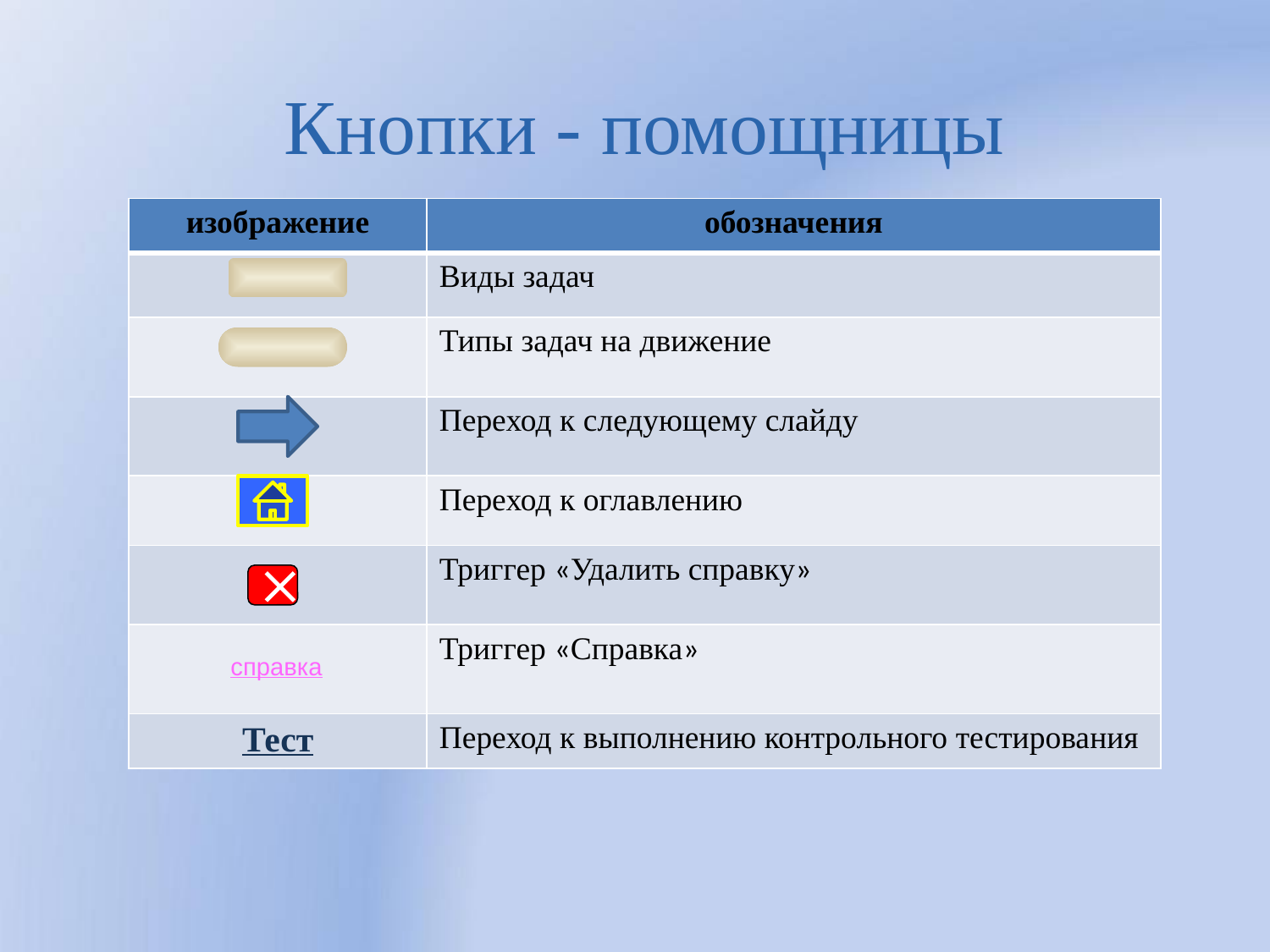

Кнопки - помощницы
| изображение | обозначения |
| --- | --- |
|  | Виды задач |
|  | Типы задач на движение |
|  | Переход к следующему слайду |
|  | Переход к оглавлению |
|  | Триггер «Удалить справку» |
|  | Триггер «Справка» |
| Тест | Переход к выполнению контрольного тестирования |

×

справка